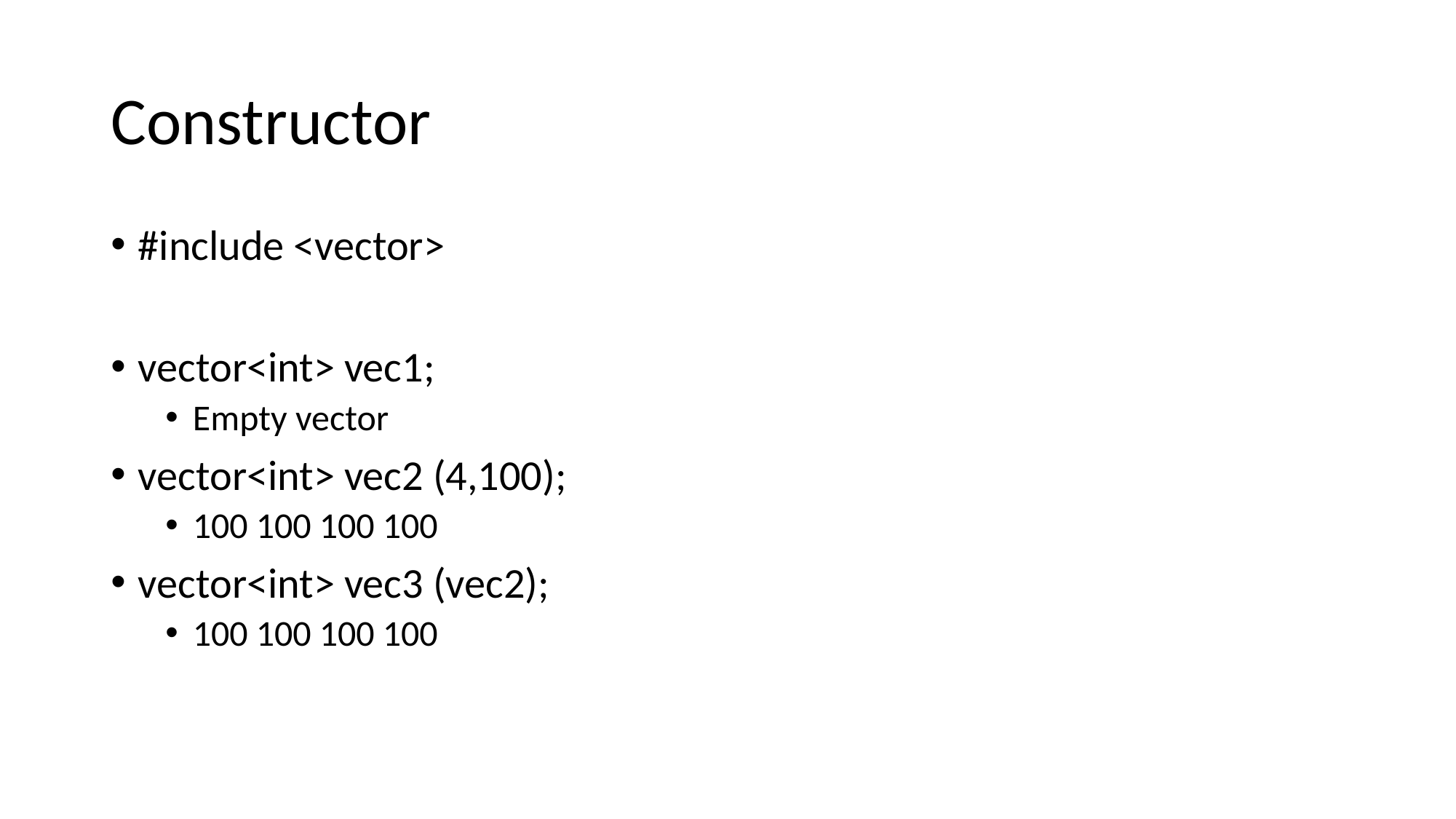

# Constructor
#include <vector>

vector<int> vec1;
Empty vector
vector<int> vec2 (4,100);
100 100 100 100
vector<int> vec3 (vec2);
100 100 100 100